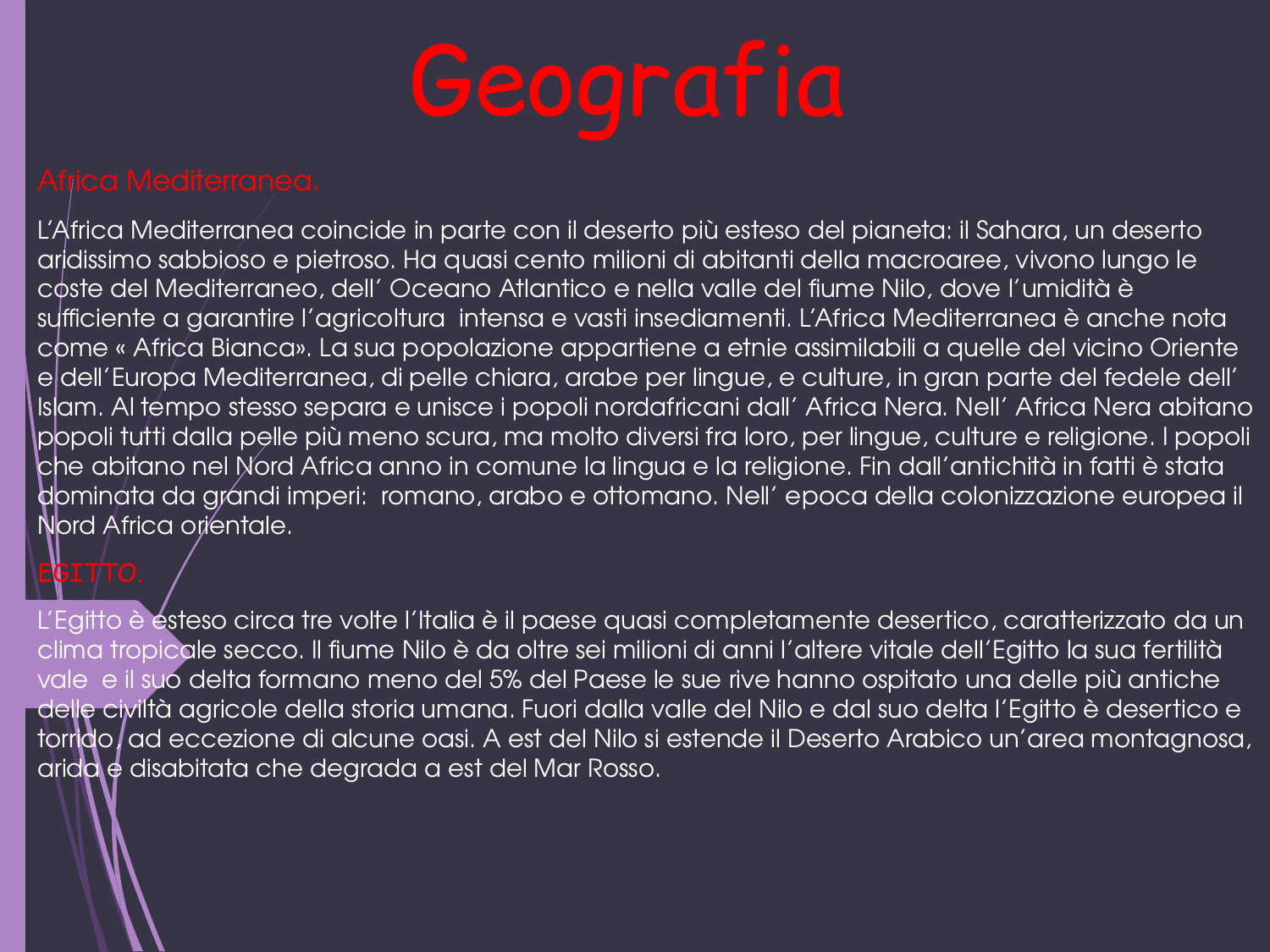

# Geografia
Africa Mediterranea.
L’Africa Mediterranea coincide in parte con il deserto più esteso del pianeta: il Sahara, un deserto aridissimo sabbioso e pietroso. Ha quasi cento milioni di abitanti della macroaree, vivono lungo le coste del Mediterraneo, dell’ Oceano Atlantico e nella valle del fiume Nilo, dove l’umidità è sufficiente a garantire l’agricoltura  intensa e vasti insediamenti. L’Africa Mediterranea è anche nota come « Africa Bianca». La sua popolazione appartiene a etnie assimilabili a quelle del vicino Oriente  e dell’Europa Mediterranea, di pelle chiara, arabe per lingue, e culture, in gran parte del fedele dell’ Islam. Al tempo stesso separa e unisce i popoli nordafricani dall’ Africa Nera. Nell’ Africa Nera abitano popoli tutti dalla pelle più meno scura, ma molto diversi fra loro, per lingue, culture e religione. I popoli che abitano nel Nord Africa anno in comune la lingua e la religione. Fin dall’antichità in fatti è stata dominata da grandi imperi:  romano, arabo e ottomano. Nell’ epoca della colonizzazione europea il Nord Africa orientale.
EGITTO.
L’Egitto è esteso circa tre volte l’Italia è il paese quasi completamente desertico, caratterizzato da un clima tropicale secco. Il fiume Nilo è da oltre sei milioni di anni l’altere vitale dell’Egitto la sua fertilità vale  e il suo delta formano meno del 5% del Paese le sue rive hanno ospitato una delle più antiche delle civiltà agricole della storia umana. Fuori dalla valle del Nilo e dal suo delta l’Egitto è desertico e torrido, ad eccezione di alcune oasi. A est del Nilo si estende il Deserto Arabico un’area montagnosa, arida e disabitata che degrada a est del Mar Rosso.